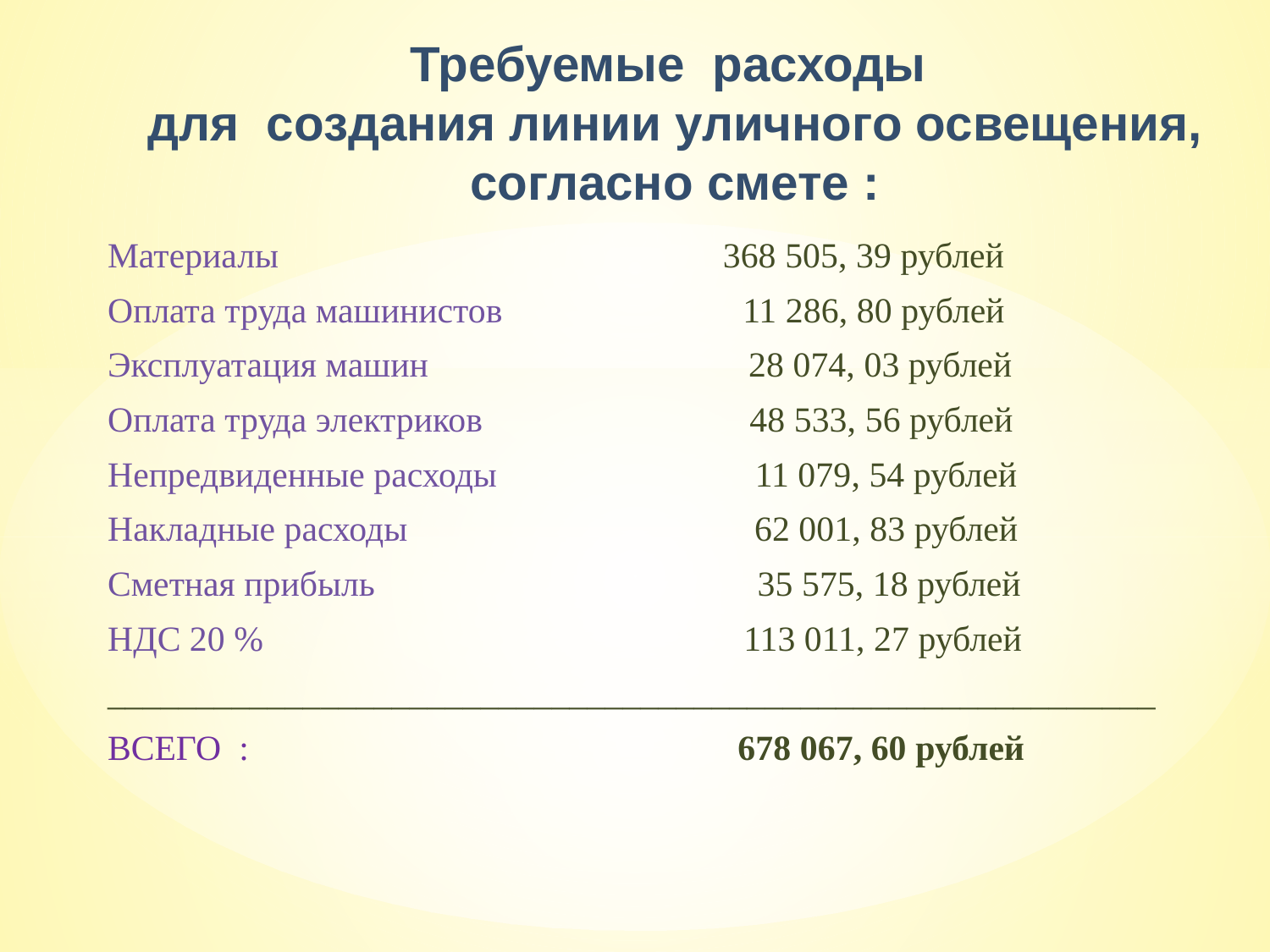

# Требуемые  расходы для  создания линии уличного освещения, согласно смете :
Материалы                                                  368 505, 39 рублей
Оплата труда машинистов                           11 286, 80 рублей
Эксплуатация машин                                    28 074, 03 рублей
Оплата труда электриков                              48 533, 56 рублей
Непредвиденные расходы                             11 079, 54 рублей
Накладные расходы                                       62 001, 83 рублей
Сметная прибыль                                           35 575, 18 рублей
НДС 20 %                                                      113 011, 27 рублей
___________________________________________________________
ВСЕГО  :                                                       678 067, 60 рублей